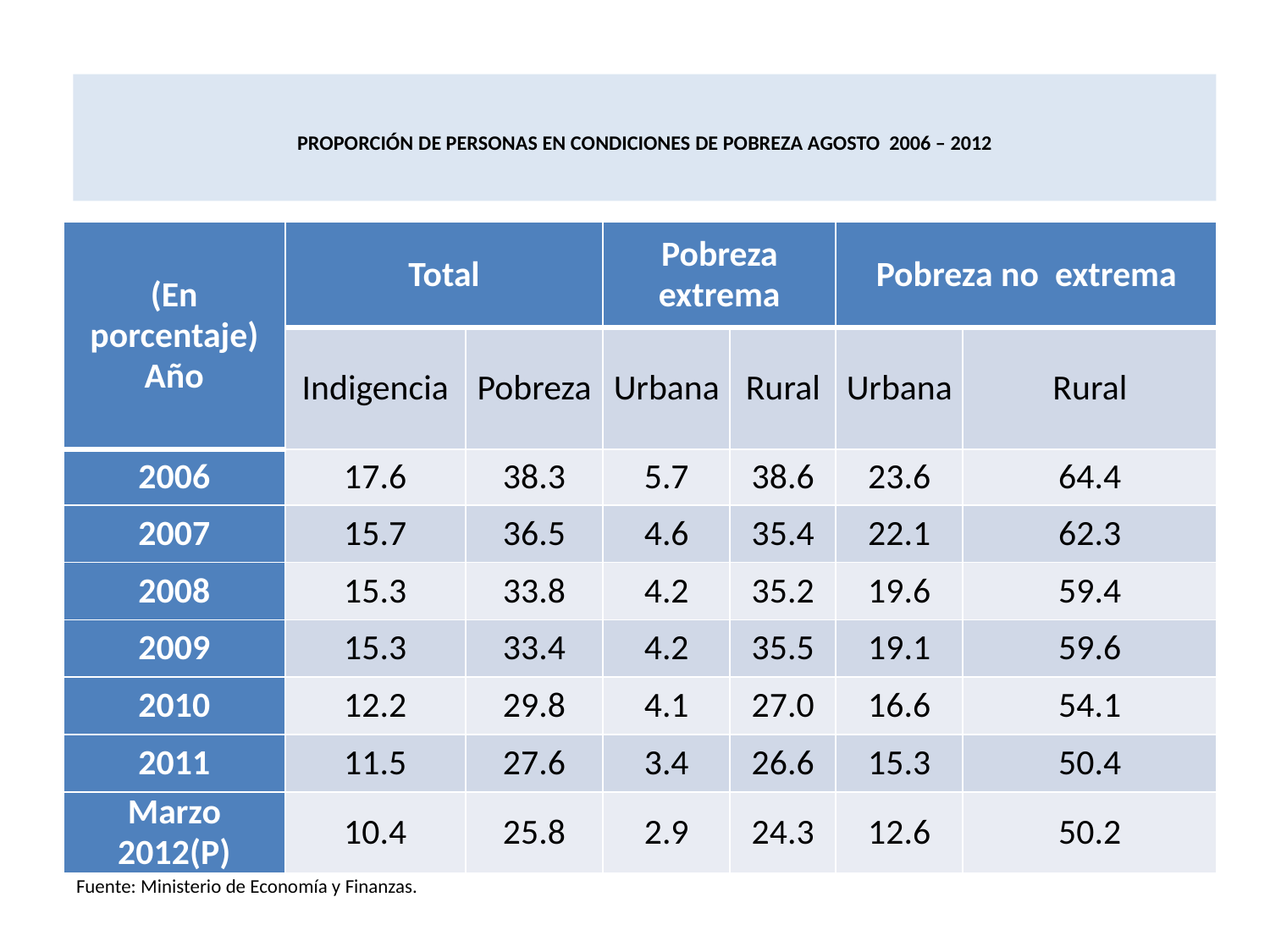

# PROPORCIÓN DE PERSONAS EN CONDICIONES DE POBREZA AGOSTO  2006 – 2012
| (En porcentaje) Año | Total |  | Pobreza extrema |  | Pobreza no extrema |  |
| --- | --- | --- | --- | --- | --- | --- |
|  | Indigencia | Pobreza | Urbana | Rural | Urbana | Rural |
| 2006 | 17.6 | 38.3 | 5.7 | 38.6 | 23.6 | 64.4 |
| 2007 | 15.7 | 36.5 | 4.6 | 35.4 | 22.1 | 62.3 |
| 2008 | 15.3 | 33.8 | 4.2 | 35.2 | 19.6 | 59.4 |
| 2009 | 15.3 | 33.4 | 4.2 | 35.5 | 19.1 | 59.6 |
| 2010 | 12.2 | 29.8 | 4.1 | 27.0 | 16.6 | 54.1 |
| 2011 | 11.5 | 27.6 | 3.4 | 26.6 | 15.3 | 50.4 |
| Marzo 2012(P) | 10.4 | 25.8 | 2.9 | 24.3 | 12.6 | 50.2 |
Fuente: Ministerio de Economía y Finanzas.